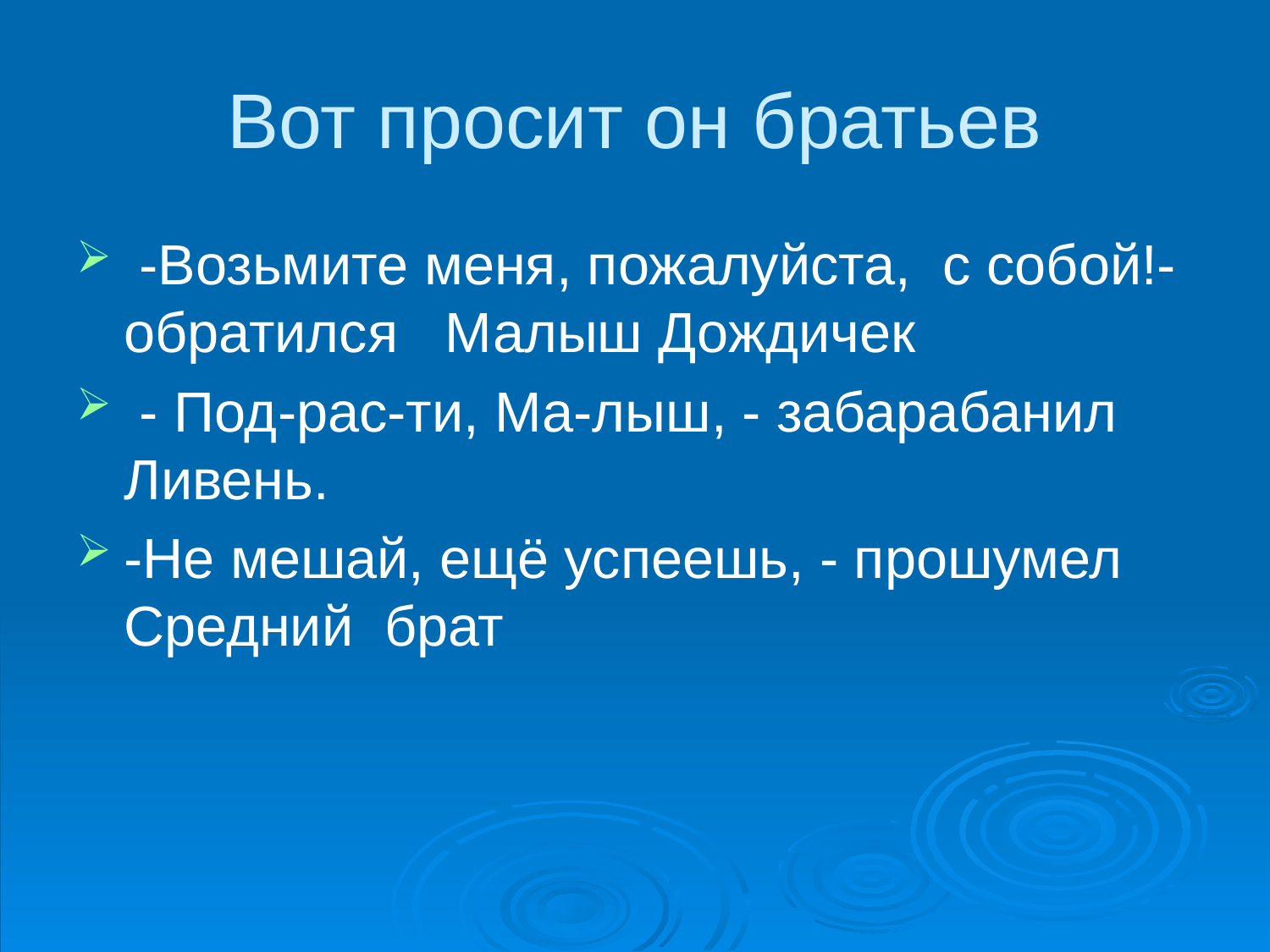

# Вот просит он братьев
 -Возьмите меня, пожалуйста,  с собой!- обратился   Малыш Дождичек
 - Под-рас-ти, Ма-лыш, - забарабанил Ливень.
-Не мешай, ещё успеешь, - прошумел Средний  брат